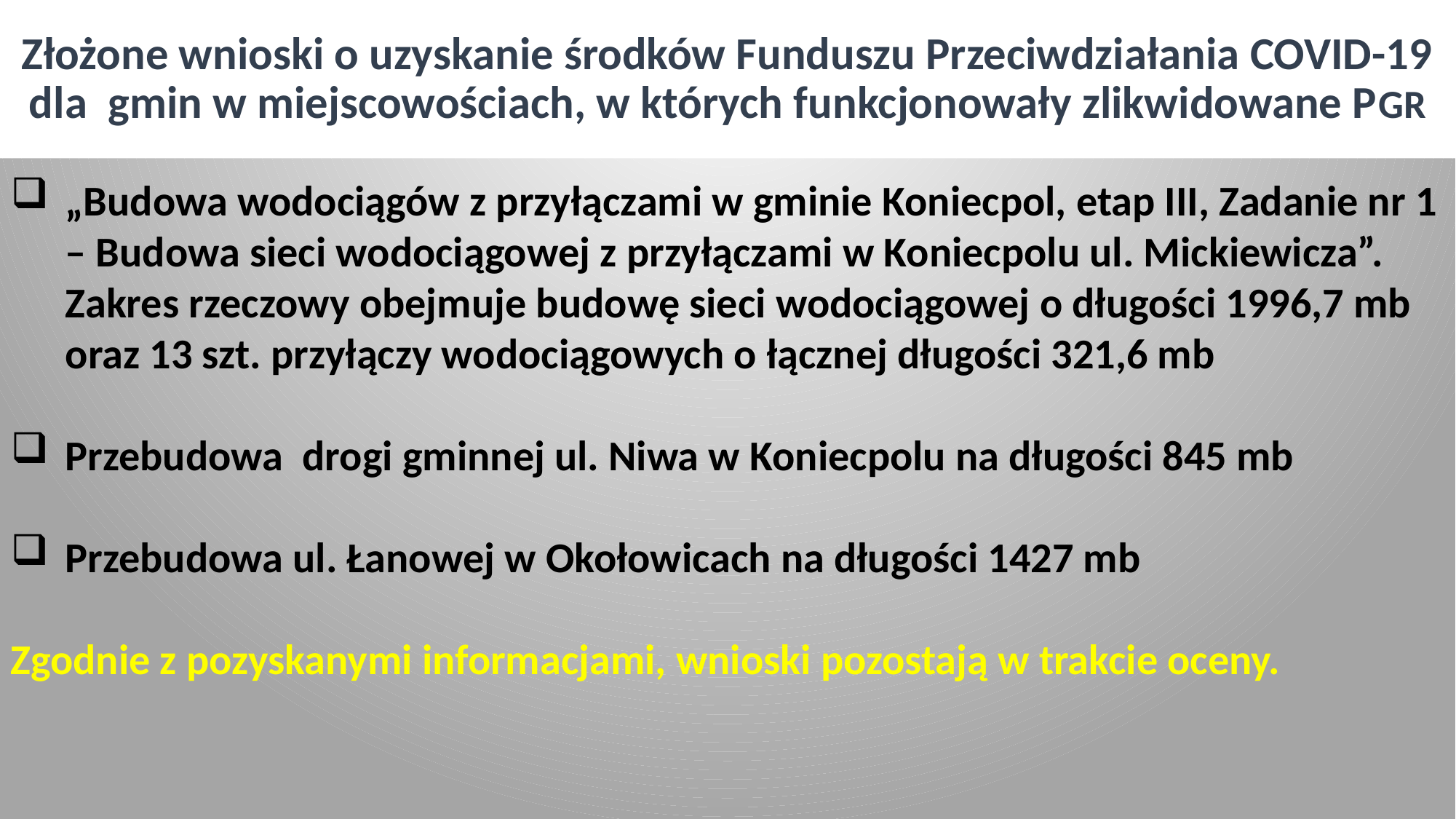

Złożone wnioski o uzyskanie środków Funduszu Przeciwdziałania COVID-19 dla  gmin w miejscowościach, w których funkcjonowały zlikwidowane PGR
„Budowa wodociągów z przyłączami w gminie Koniecpol, etap III, Zadanie nr 1 – Budowa sieci wodociągowej z przyłączami w Koniecpolu ul. Mickiewicza”.  Zakres rzeczowy obejmuje budowę sieci wodociągowej o długości 1996,7 mb oraz 13 szt. przyłączy wodociągowych o łącznej długości 321,6 mb

Przebudowa  drogi gminnej ul. Niwa w Koniecpolu na długości 845 mb

Przebudowa ul. Łanowej w Okołowicach na długości 1427 mb

Zgodnie z pozyskanymi informacjami, wnioski pozostają w trakcie oceny.